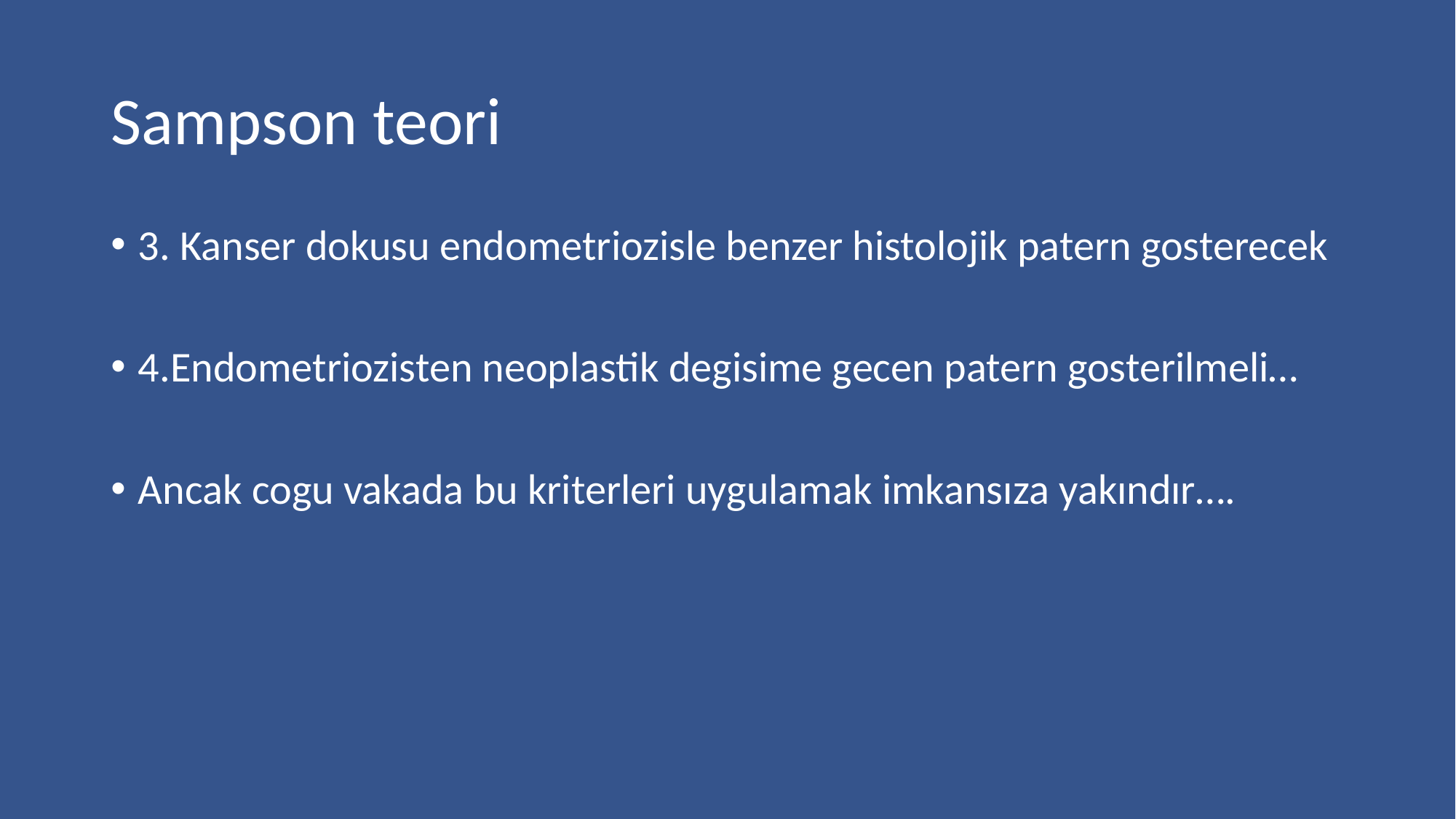

# Sampson teori
3. Kanser dokusu endometriozisle benzer histolojik patern gosterecek

4.Endometriozisten neoplastik degisime gecen patern gosterilmeli…

Ancak cogu vakada bu kriterleri uygulamak imkansıza yakındır….